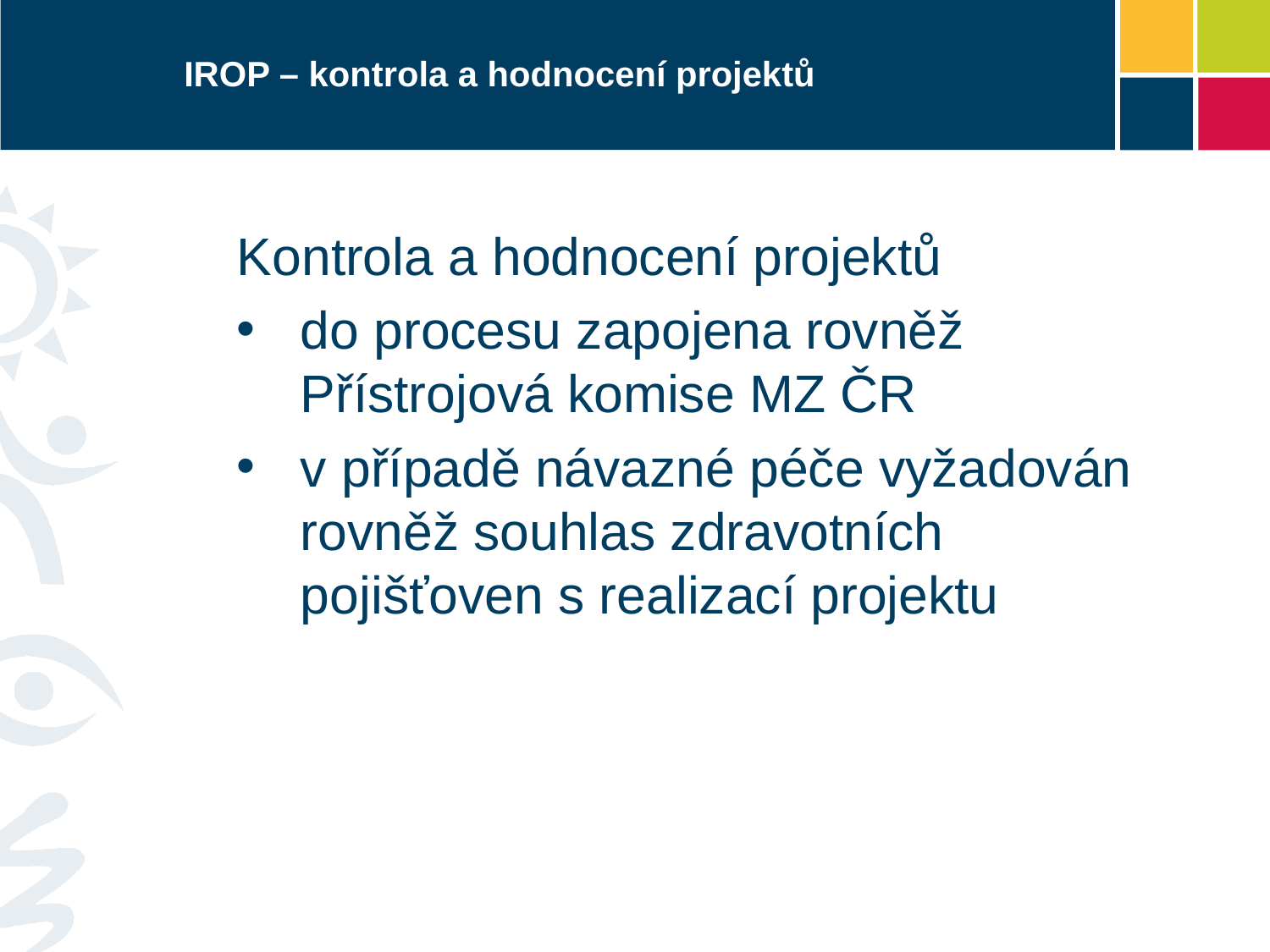

# IROP – kontrola a hodnocení projektů
Kontrola a hodnocení projektů
do procesu zapojena rovněž Přístrojová komise MZ ČR
v případě návazné péče vyžadován rovněž souhlas zdravotních pojišťoven s realizací projektu